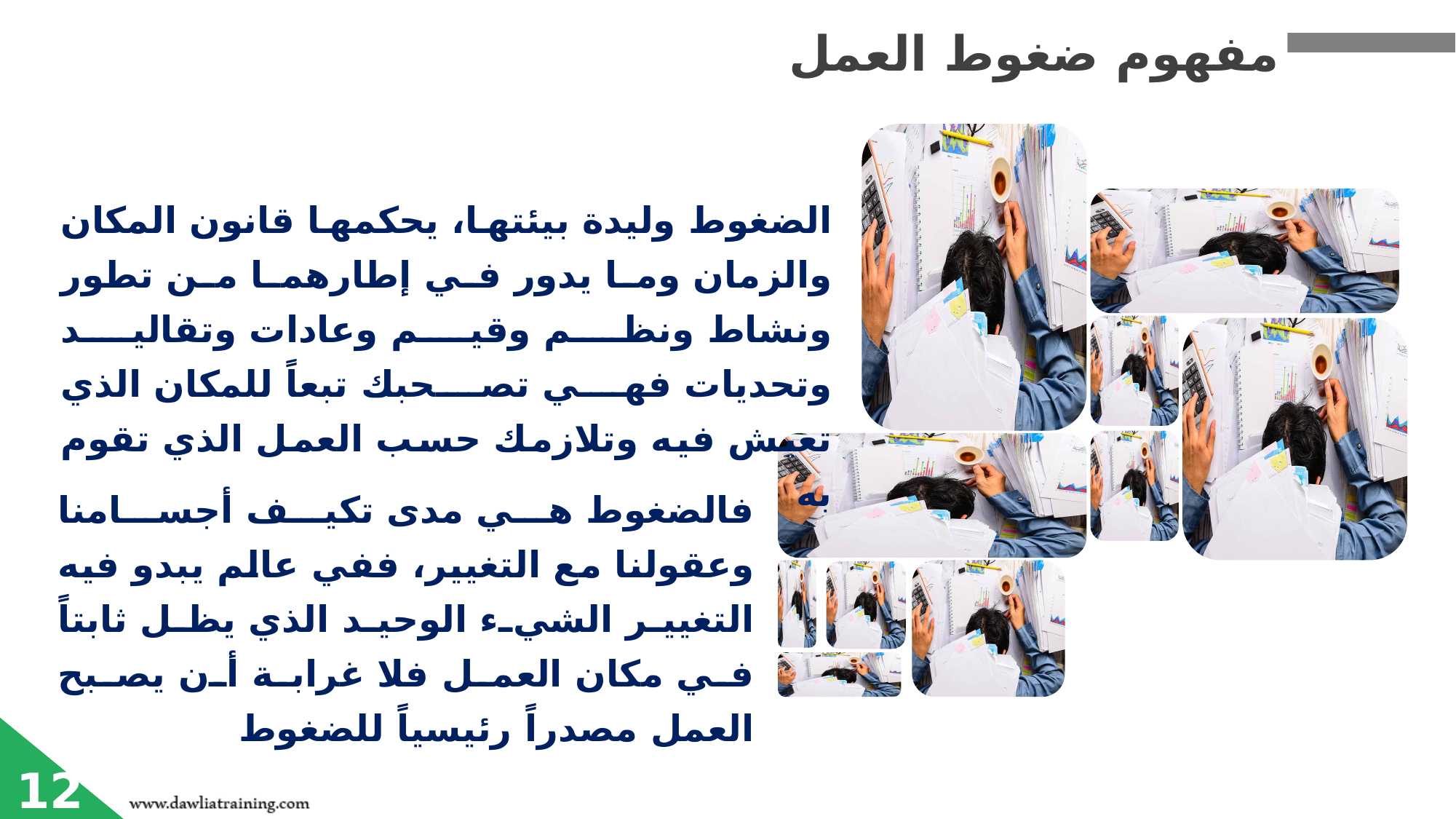

مفهوم ضغوط العمل

الضغوط وليدة بيئتها، يحكمها قانون المكان والزمان وما يدور في إطارهما من تطور ونشاط ونظم وقيم وعادات وتقاليد وتحديات فهي تصحبك تبعاً للمكان الذي تعيش فيه وتلازمك حسب العمل الذي تقوم به
فالضغوط هي مدى تكيف أجسامنا وعقولنا مع التغيير، ففي عالم يبدو فيه التغيير الشيء الوحيد الذي يظل ثابتاً في مكان العمل فلا غرابة أن يصبح العمل مصدراً رئيسياً للضغوط
12